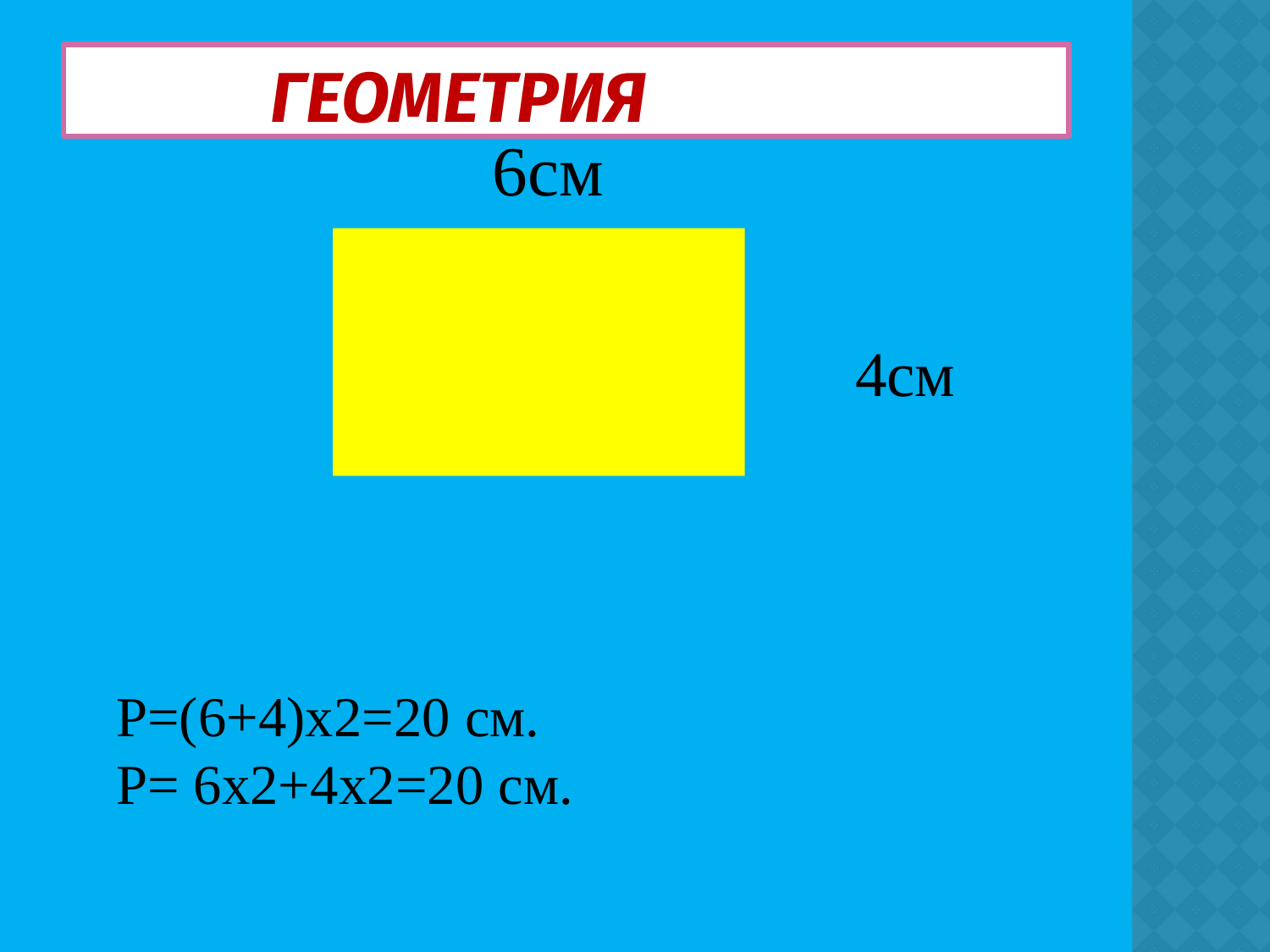

# Геометрия
6см

4см
Р=(6+4)х2=20 см.
Р= 6х2+4х2=20 см.